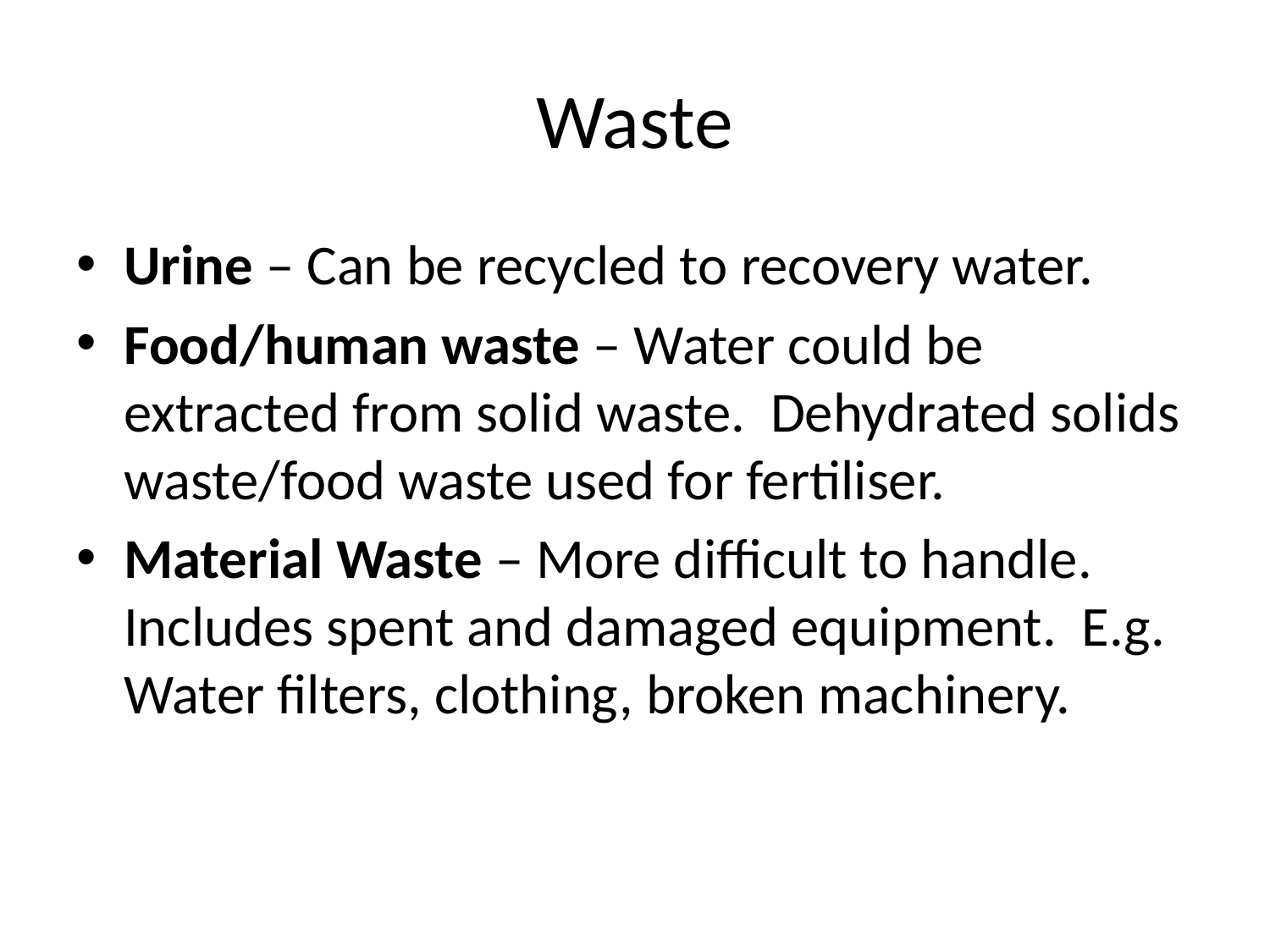

# Waste
Urine – Can be recycled to recovery water.
Food/human waste – Water could be extracted from solid waste.  Dehydrated solids waste/food waste used for fertiliser.
Material Waste – More difficult to handle.  Includes spent and damaged equipment.  E.g. Water filters, clothing, broken machinery.